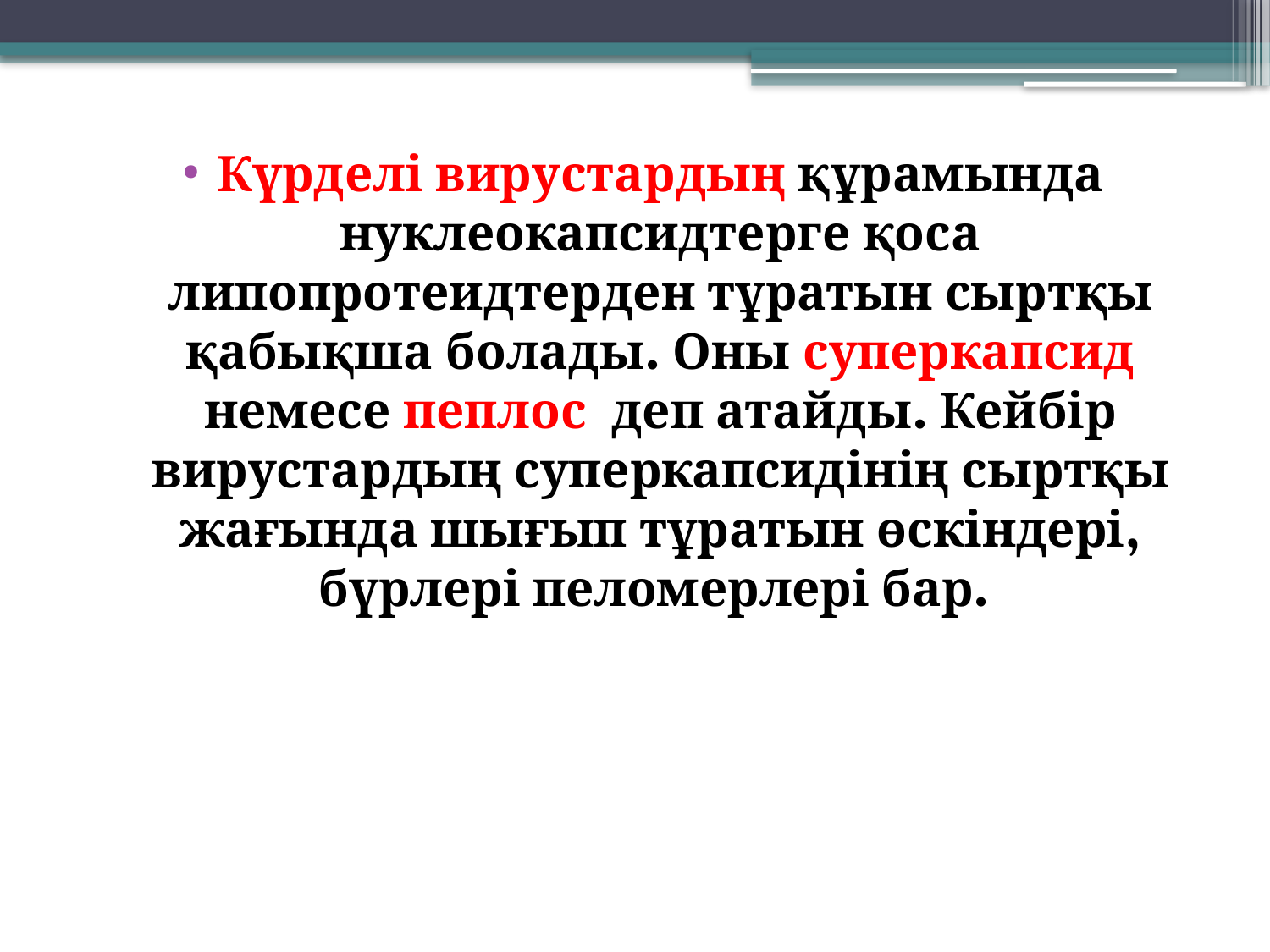

Күрделі вирустардың құрамында нуклеокапсидтерге қоса липопротеидтерден тұратын сыртқы қабықша болады. Оны суперкапсид немесе пеплос  деп атайды. Кейбір вирустардың суперкапсидінің сыртқы жағында шығып тұратын өскіндері, бүрлері пеломерлері бар.